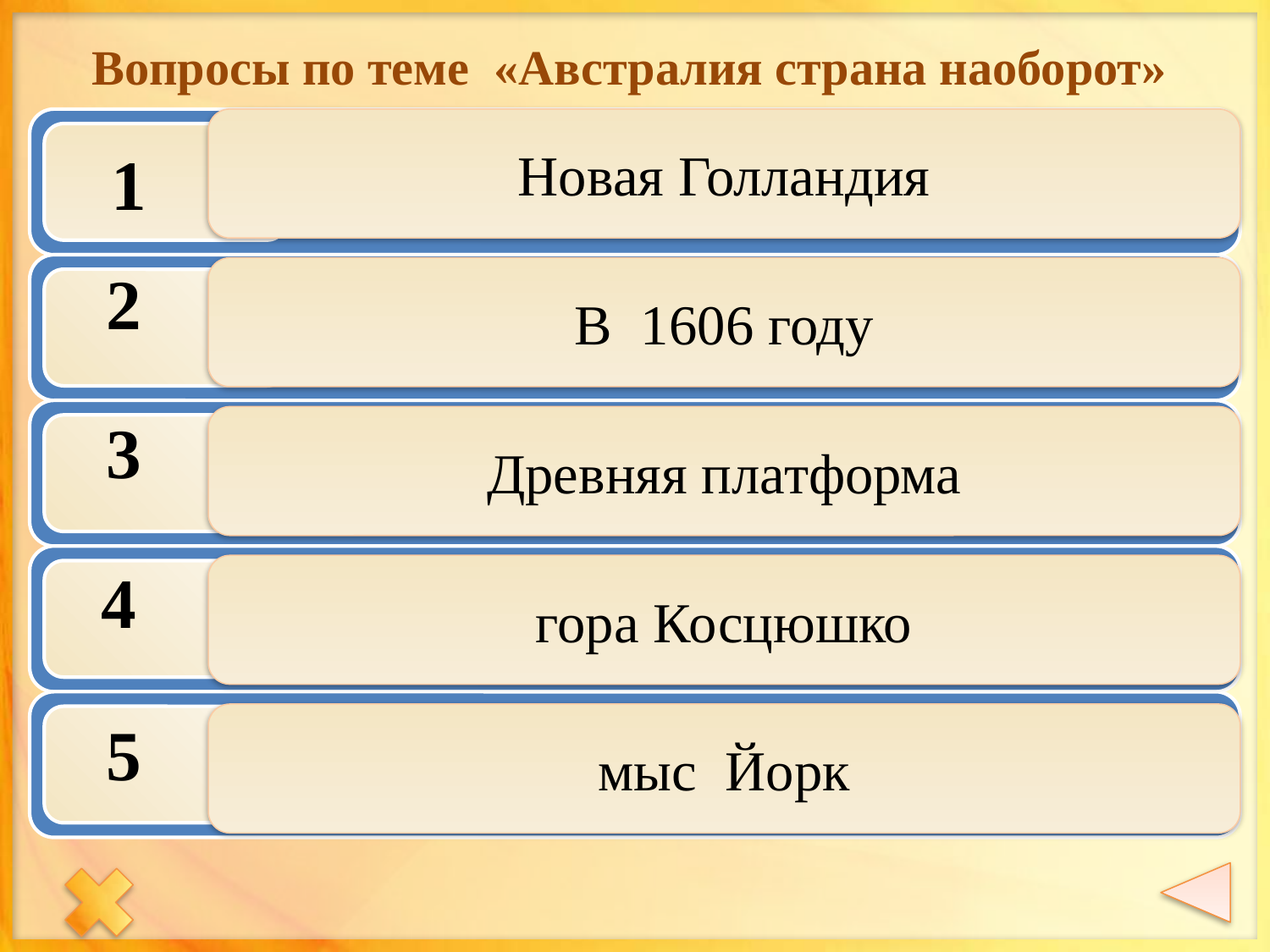

Вопросы по теме  «Австралия страна наоборот»
Как называется самая высокая точка  Австралии?
В каком году была открыта Австралия?
Что находится в основании Австралийского материка?
Как была названа Австралия ее
первооткрывателем В. Янсзоном ?
Новая Голландия
1
2
В  1606 году
3
Древняя платформа
4
гора Косцюшко
5
мыс  Йорк